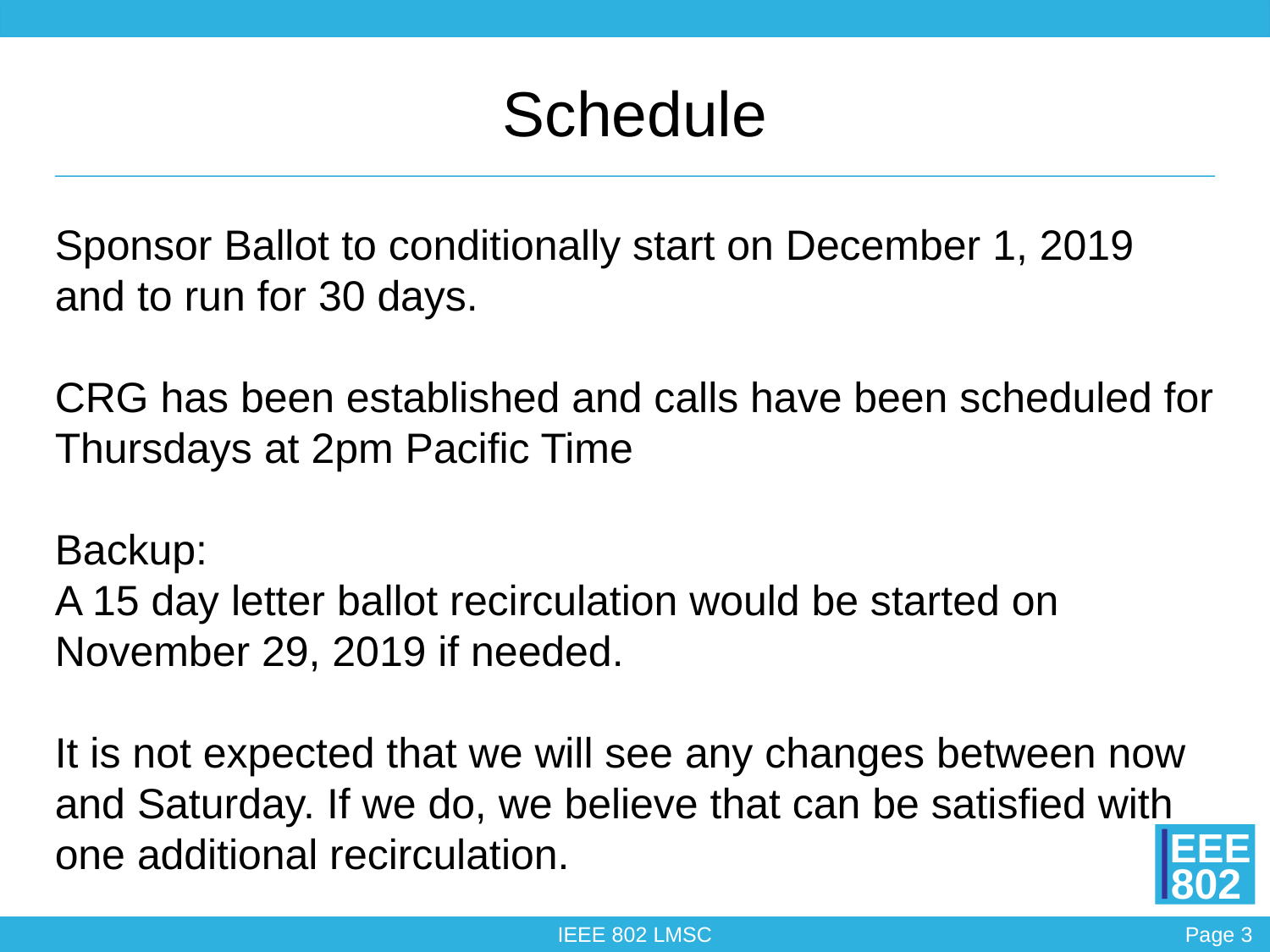

# Schedule
Sponsor Ballot to conditionally start on December 1, 2019 and to run for 30 days.
CRG has been established and calls have been scheduled for Thursdays at 2pm Pacific Time

Backup:
A 15 day letter ballot recirculation would be started on November 29, 2019 if needed.

It is not expected that we will see any changes between now and Saturday. If we do, we believe that can be satisfied with one additional recirculation.